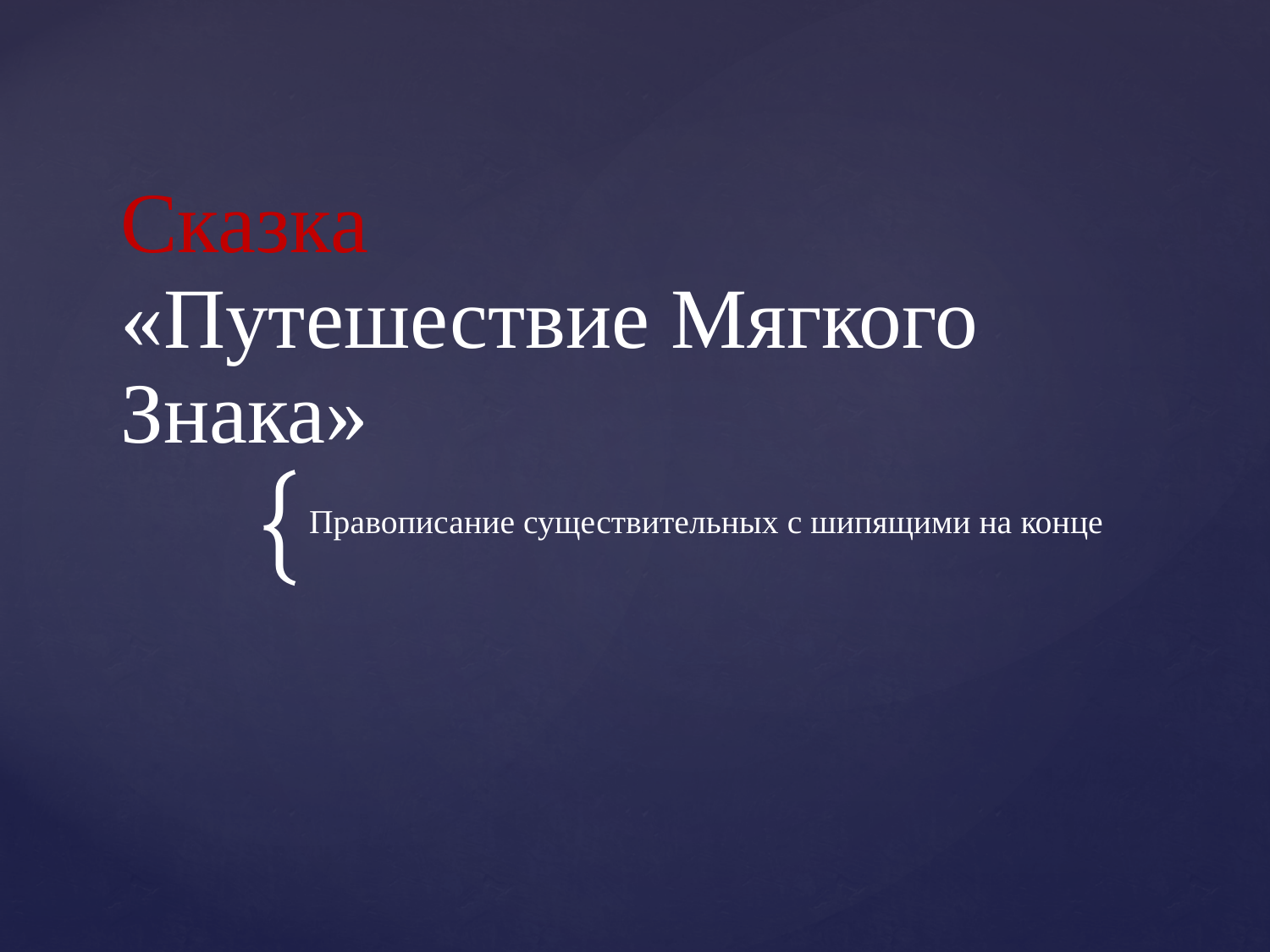

# Сказка «Путешествие Мягкого Знака»

Правописание существительных с шипящими на конце